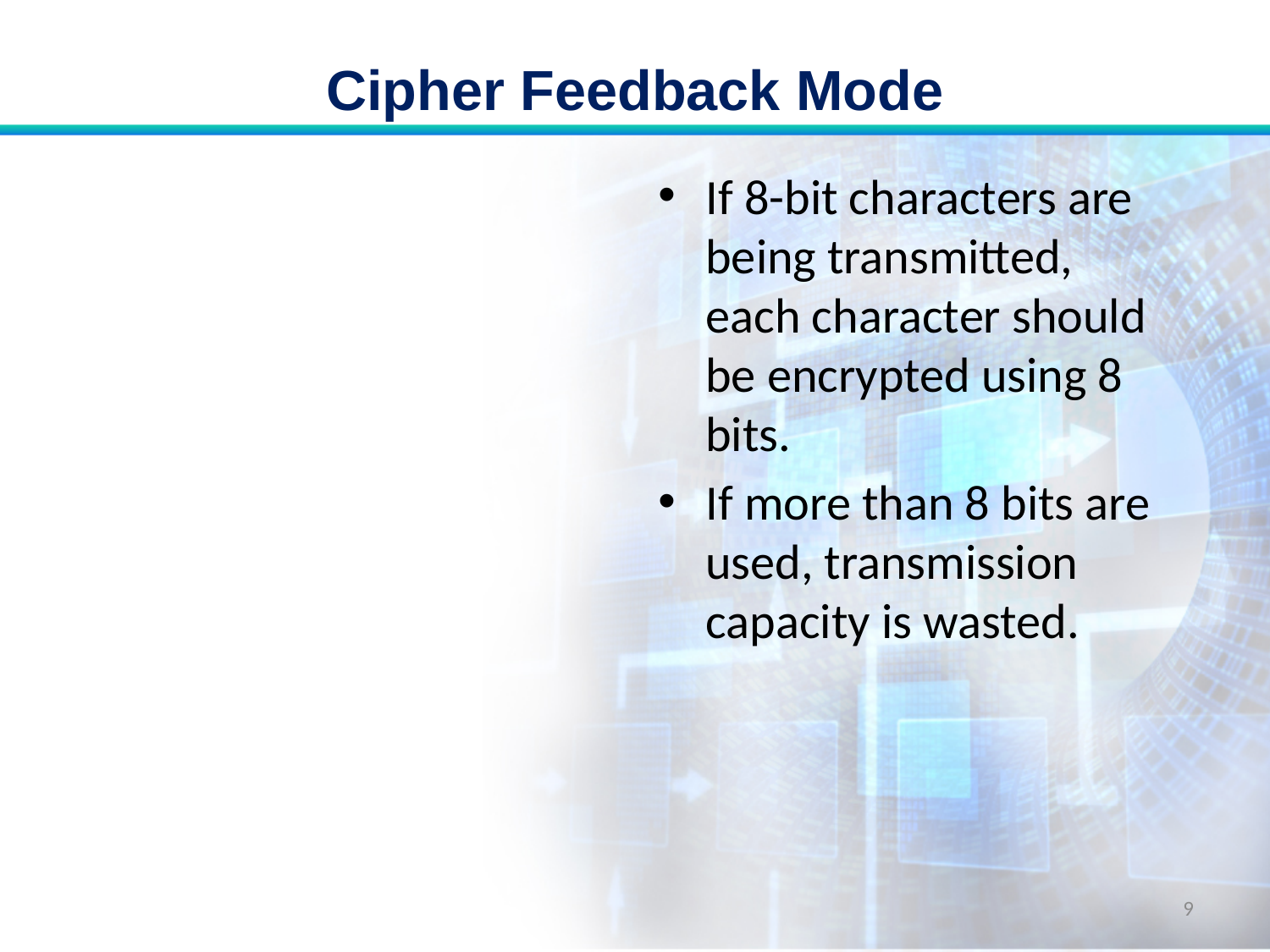

# Cipher Feedback Mode
If 8-bit characters are being transmitted, each character should be encrypted using 8 bits.
If more than 8 bits are used, transmission capacity is wasted.
9